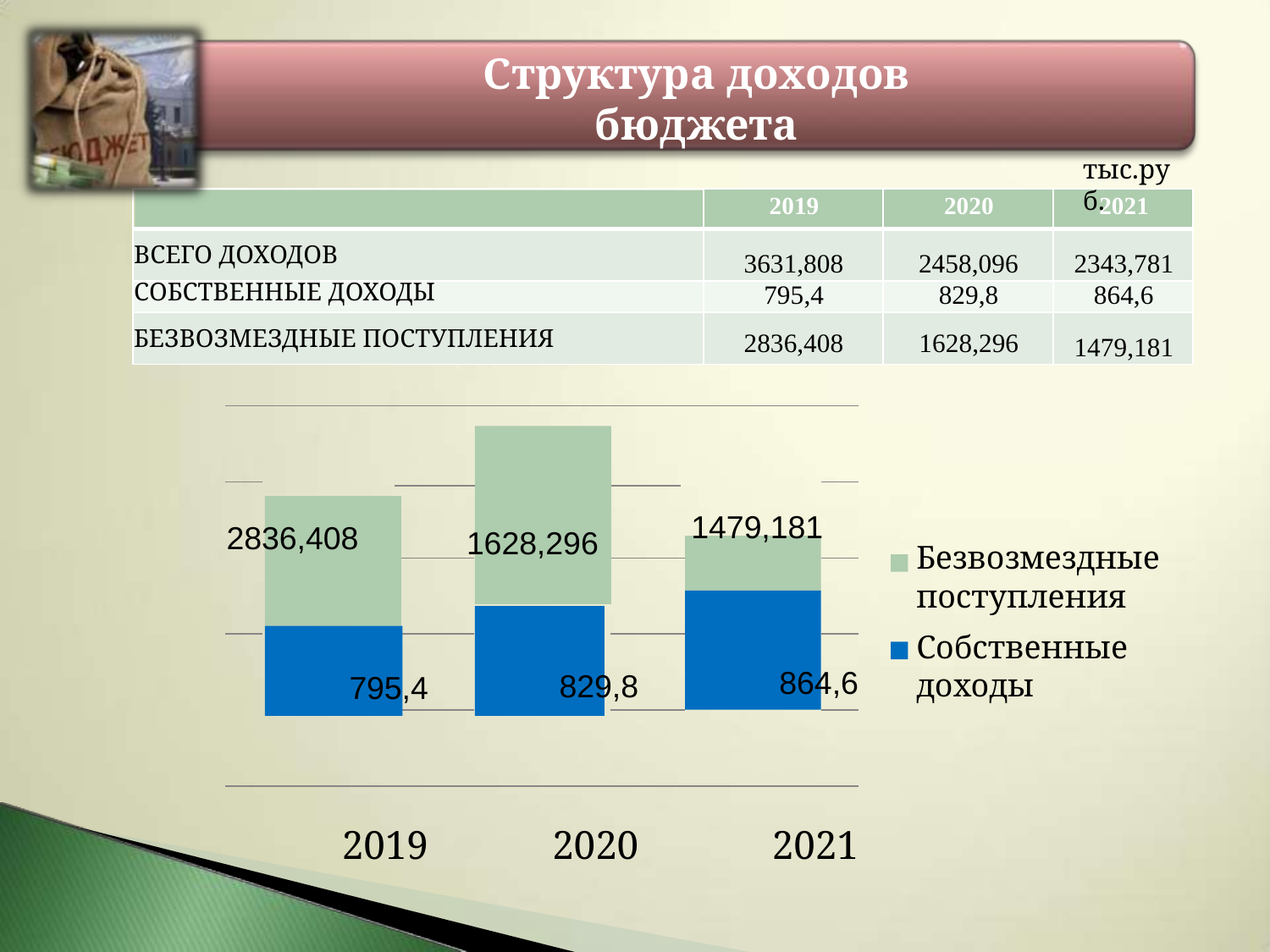

# Структура доходов бюджета
тыс.руб.
|  | 2019 | 2020 | 2021 |
| --- | --- | --- | --- |
| ВСЕГО ДОХОДОВ | 3631,808 | 2458,096 | 2343,781 |
| СОБСТВЕННЫЕ ДОХОДЫ | 795,4 | 829,8 | 864,6 |
| БЕЗВОЗМЕЗДНЫЕ ПОСТУПЛЕНИЯ | 2836,408 | 1628,296 | 1479,181 |

1479,181
2836,408
1628,296

Безвозмездные  поступления
Собственные доходы

| 795,4 | 829,8 | 864,6 |
| --- | --- | --- |
| 2019 | 2020 | 2021 |